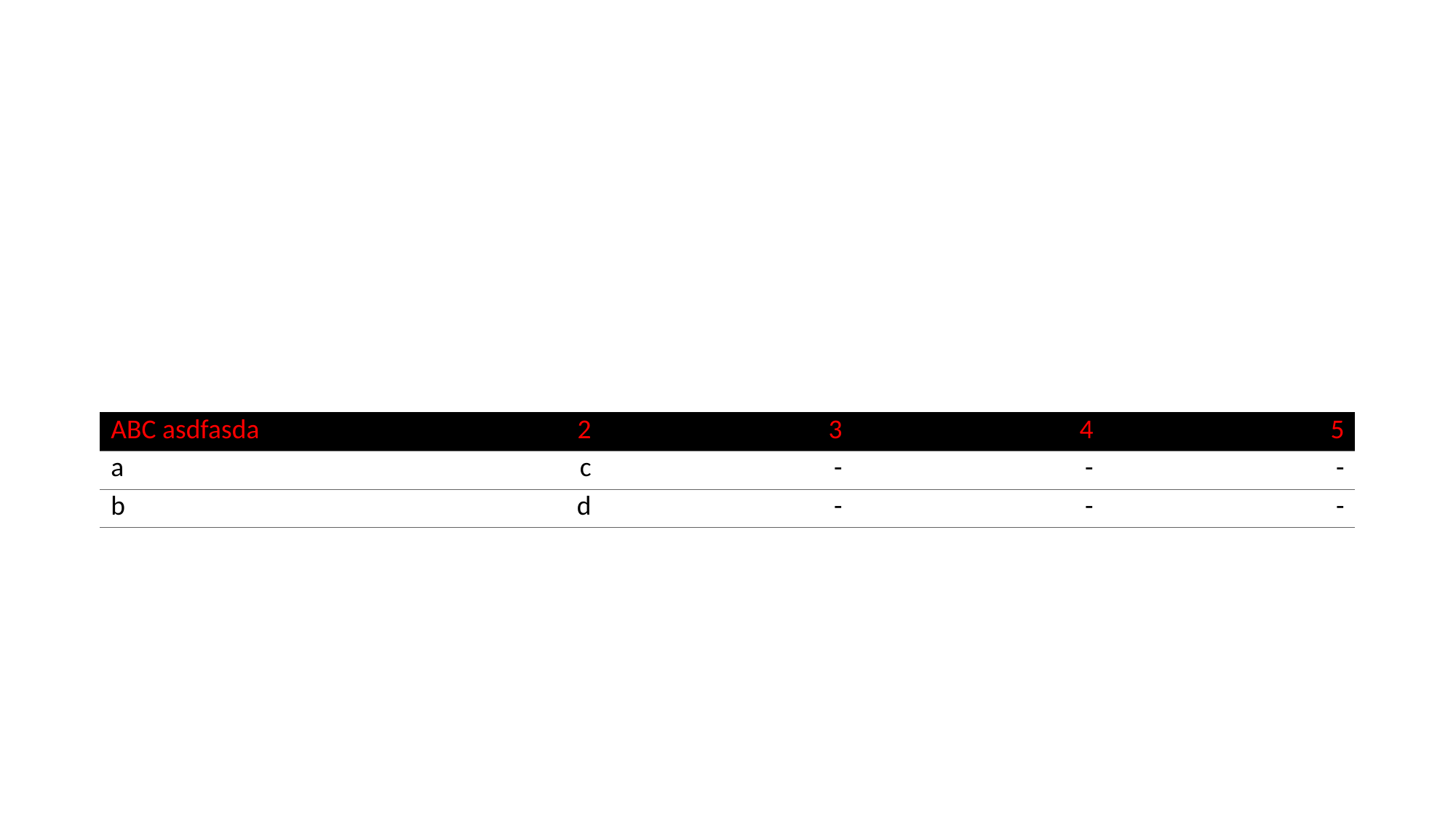

#
| ABC asdfasda | 2 | 3 | 4 | 5 |
| --- | --- | --- | --- | --- |
| a | c | - | - | - |
| b | d | - | - | - |